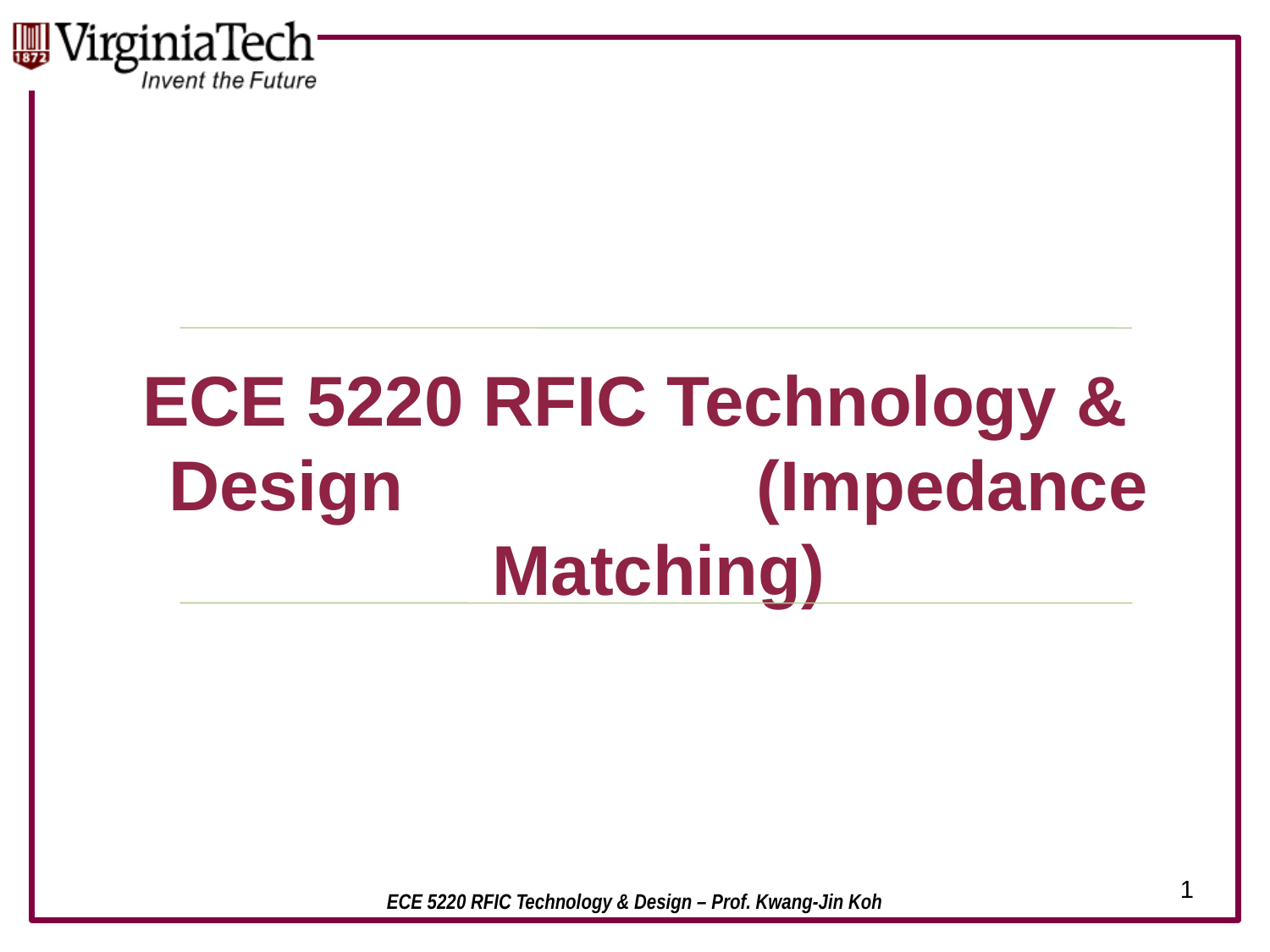

ECE 5220 RFIC Technology & Design                  (Impedance Matching)

1